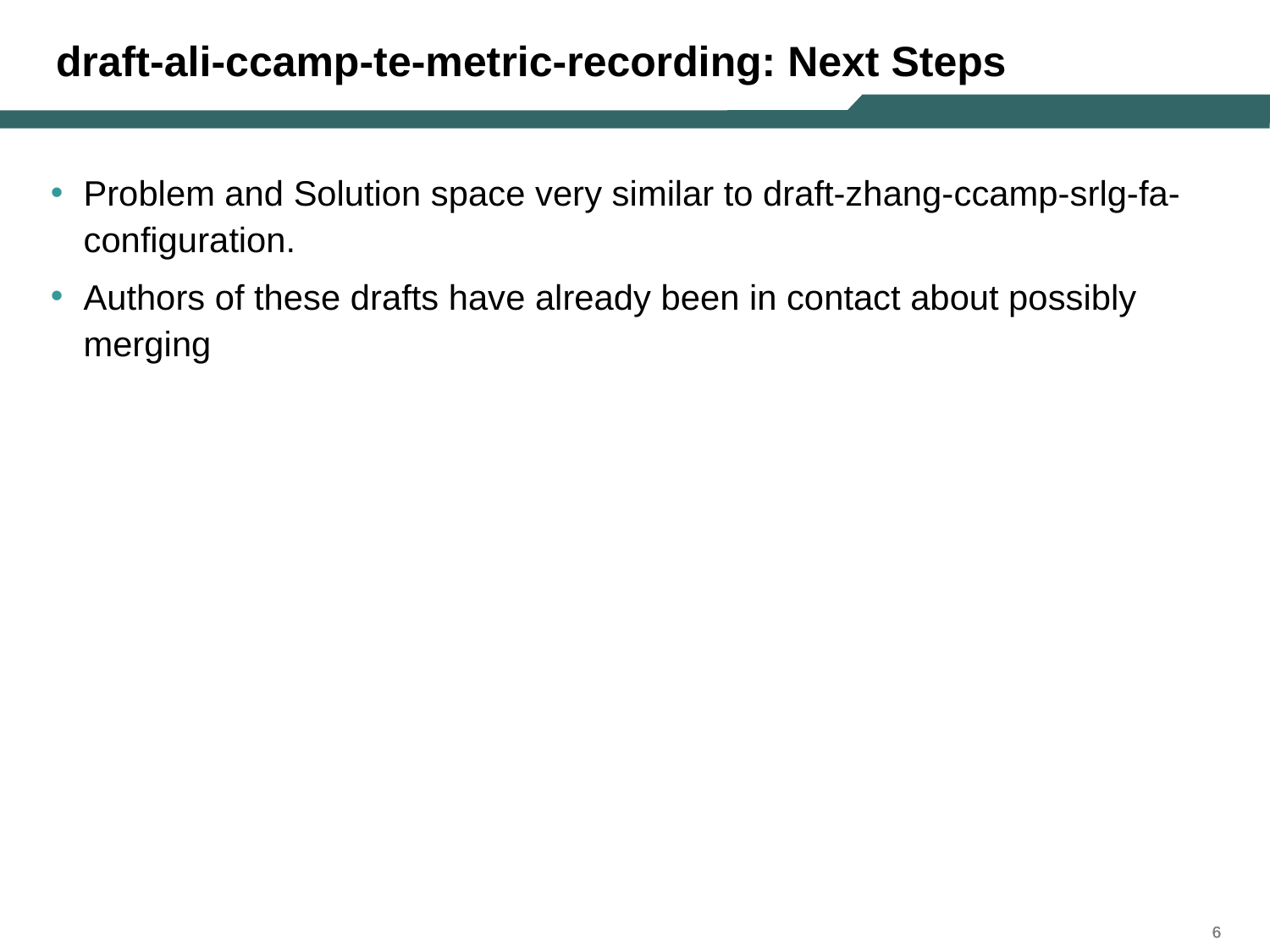

# draft-ali-ccamp-te-metric-recording: Next Steps
Problem and Solution space very similar to draft-zhang-ccamp-srlg-fa-configuration.
Authors of these drafts have already been in contact about possibly merging